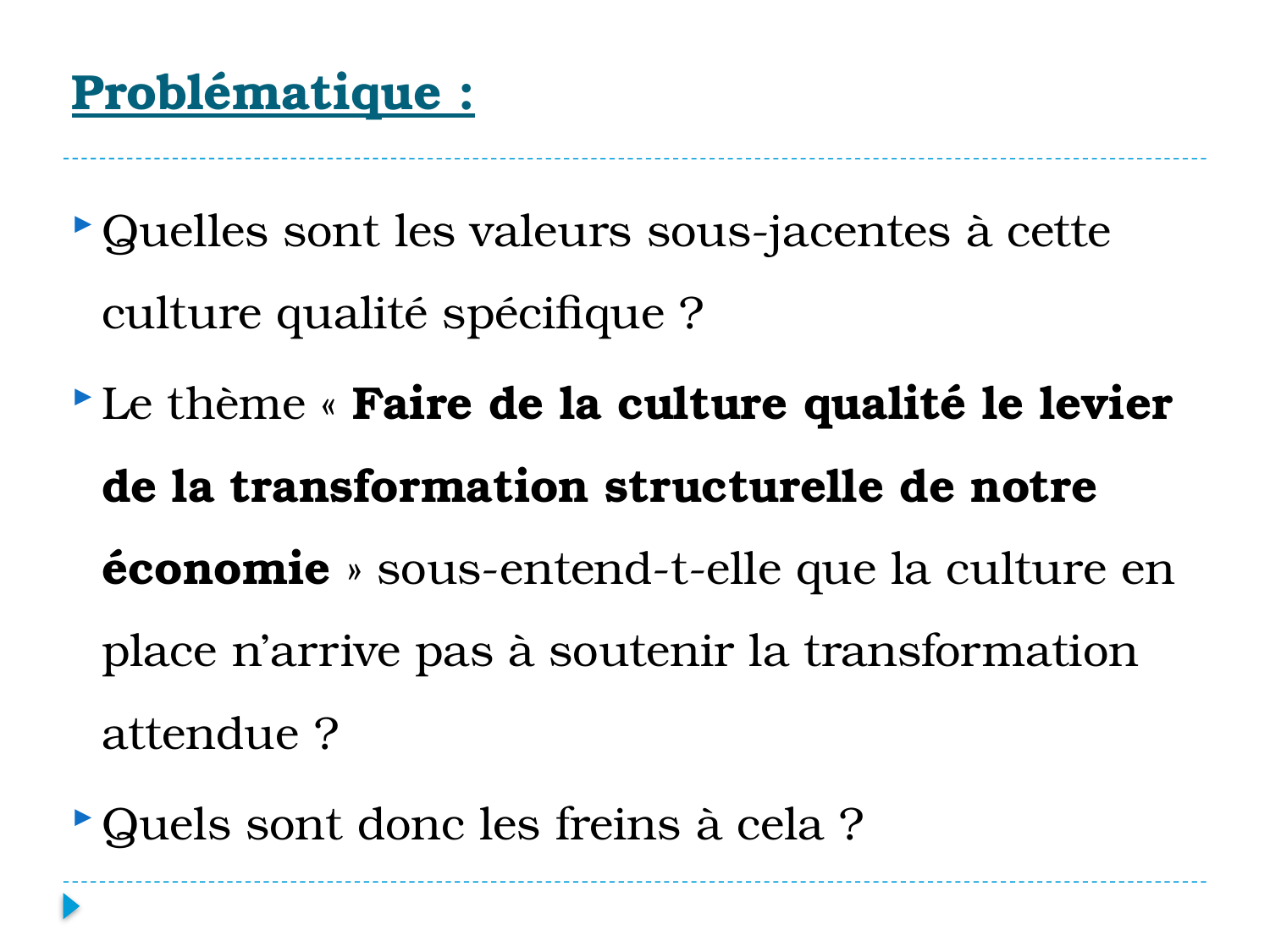

# Problématique :
Quelles sont les valeurs sous-jacentes à cette culture qualité spécifique ?
Le thème « Faire de la culture qualité le levier de la transformation structurelle de notre économie » sous-entend-t-elle que la culture en place n’arrive pas à soutenir la transformation attendue ?
Quels sont donc les freins à cela ?